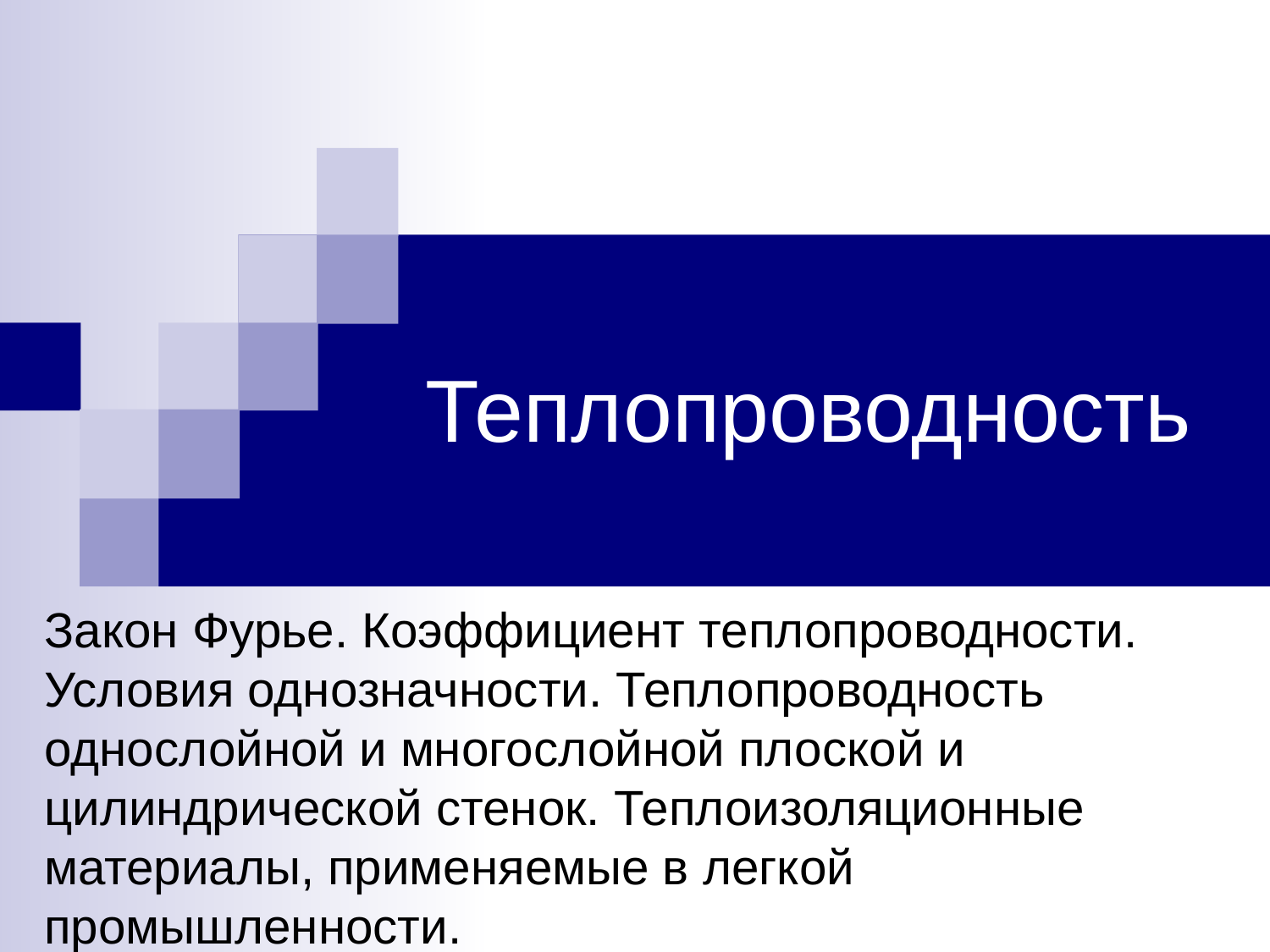

# Теплопроводность
Закон Фурье. Коэффициент теплопроводности. Условия однозначности. Теплопроводность однослойной и многослойной плоской и цилиндрической стенок. Теплоизоляционные материалы, применяемые в легкой промышленности.